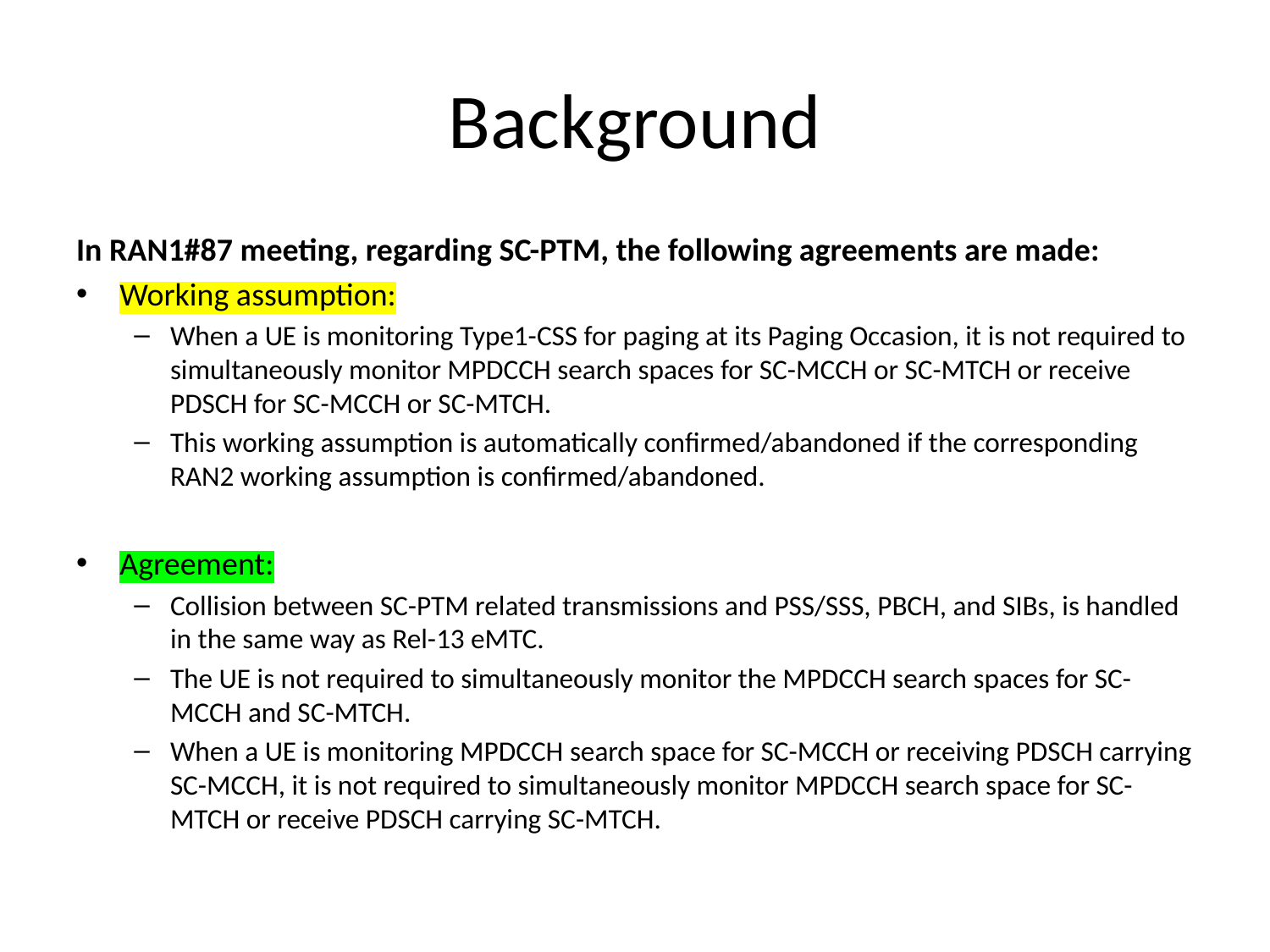

# Background
In RAN1#87 meeting, regarding SC-PTM, the following agreements are made:
Working assumption:
When a UE is monitoring Type1-CSS for paging at its Paging Occasion, it is not required to simultaneously monitor MPDCCH search spaces for SC-MCCH or SC-MTCH or receive PDSCH for SC-MCCH or SC-MTCH.
This working assumption is automatically confirmed/abandoned if the corresponding RAN2 working assumption is confirmed/abandoned.

Agreement:
Collision between SC-PTM related transmissions and PSS/SSS, PBCH, and SIBs, is handled in the same way as Rel-13 eMTC.
The UE is not required to simultaneously monitor the MPDCCH search spaces for SC-MCCH and SC-MTCH.
When a UE is monitoring MPDCCH search space for SC-MCCH or receiving PDSCH carrying SC-MCCH, it is not required to simultaneously monitor MPDCCH search space for SC-MTCH or receive PDSCH carrying SC-MTCH.